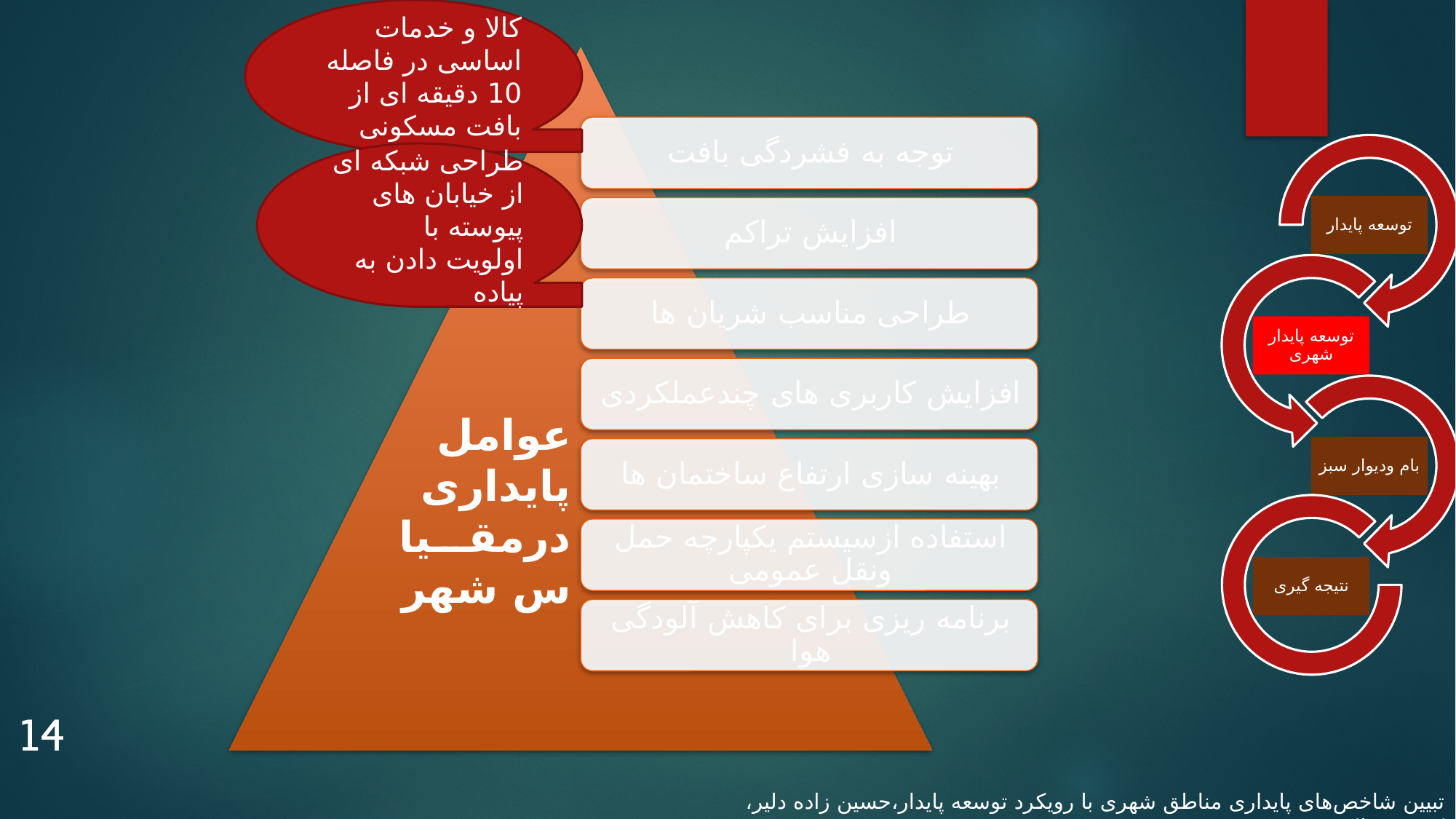

کالا و خدمات
اساسی در فاصله 10 دقیقه ای از بافت مسکونی
توجه به فشردگی بافت
افزایش تراکم
طراحی مناسب شریان ها
افزایش کاربری های چندعملکردی
بهینه سازی ارتفاع ساختمان ها
استفاده ازسیستم یکپارچه حمل ونقل عمومی
برنامه ریزی برای کاهش آلودگی هوا
توسعه پایدار
توسعه پایدار شهری
بام ودیوار سبز
نتیجه گیری
طراحی شبکه ای از خیابان های پیوسته با
اولویت دادن به پیاده
عوامل پایداری درمقیاس شهر
14
تبیین شاخص‌های پایداری مناطق شهری با رویکرد توسعه پایدار،حسین زاده دلیر، کریم و ملکی، سعید